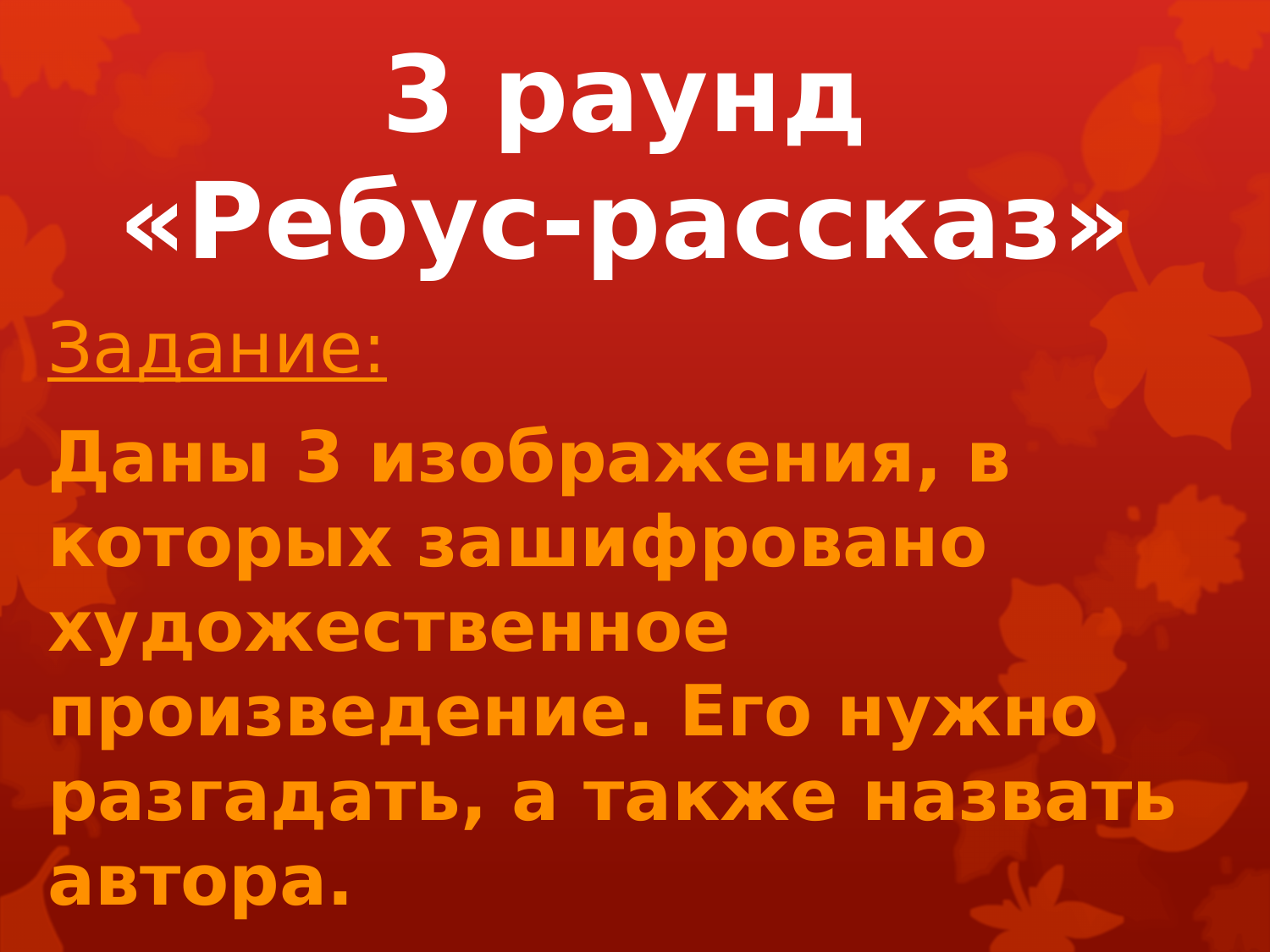

# 3 раунд «Ребус-рассказ»
Задание:
Даны 3 изображения, в которых зашифровано художественное произведение. Его нужно разгадать, а также назвать автора.